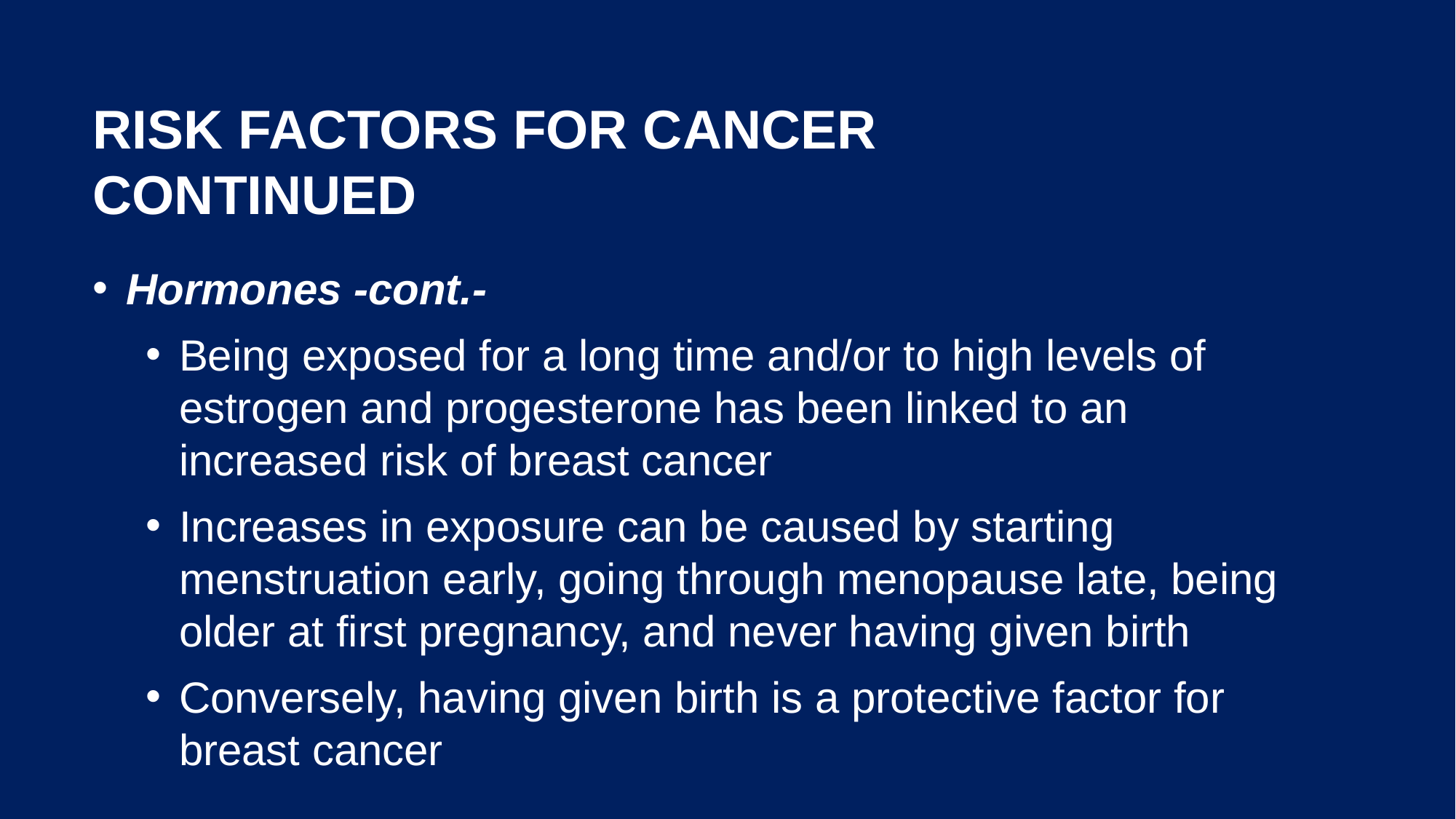

# Risk Factors for Cancer Continued
Hormones -cont.-
Being exposed for a long time and/or to high levels of estrogen and progesterone has been linked to an increased risk of breast cancer
Increases in exposure can be caused by starting menstruation early, going through menopause late, being older at first pregnancy, and never having given birth
Conversely, having given birth is a protective factor for breast cancer